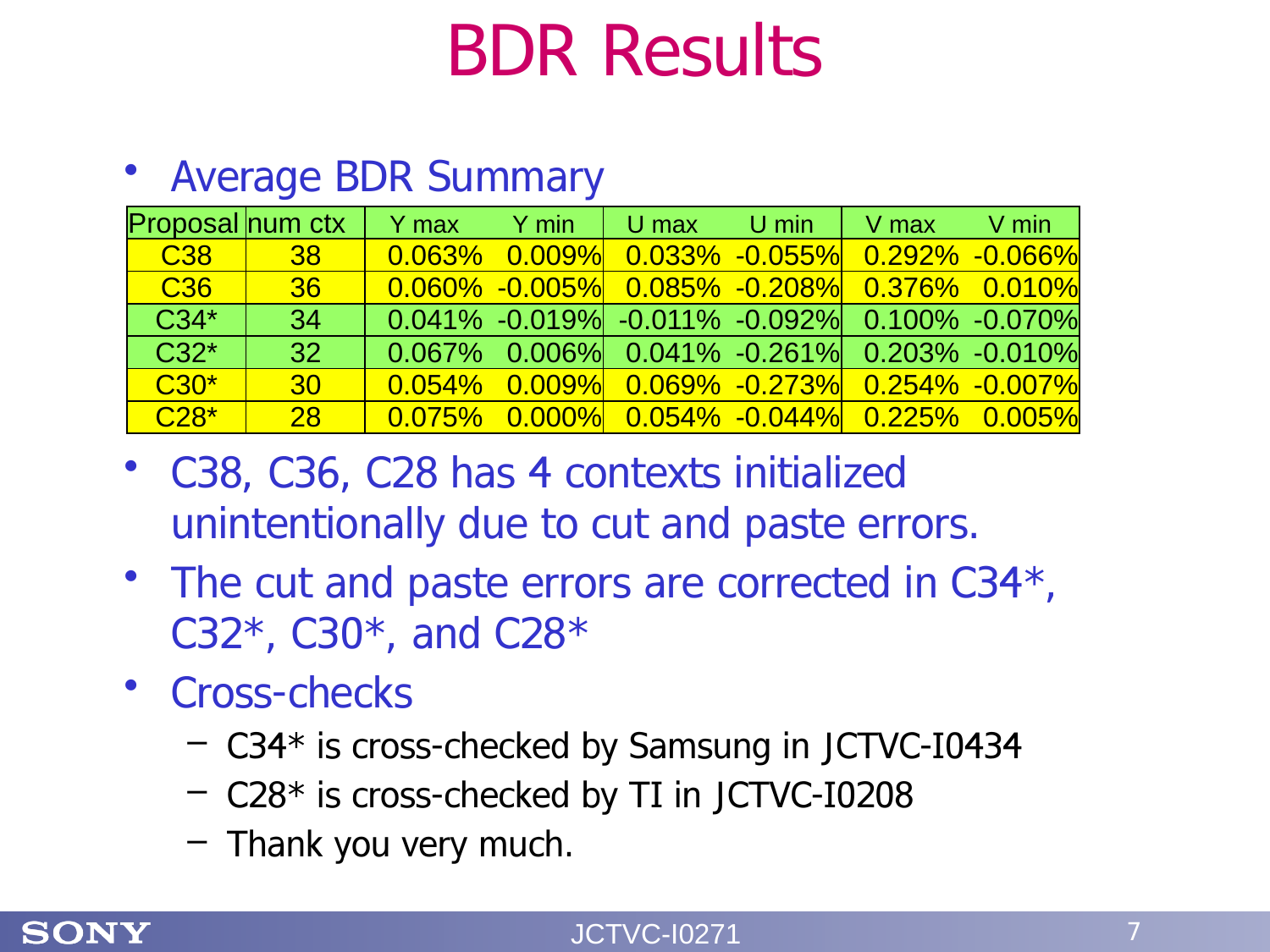

# BDR Results
Average BDR Summary

C38, C36, C28 has 4 contexts initialized unintentionally due to cut and paste errors.
The cut and paste errors are corrected in C34*, C32*, C30*, and C28*
Cross-checks
C34* is cross-checked by Samsung in JCTVC-I0434
C28* is cross-checked by TI in JCTVC-I0208
Thank you very much.

| Proposal | num ctx | Y max | Y min | U max | U min | V max | V min |
| --- | --- | --- | --- | --- | --- | --- | --- |
| C38 | 38 | 0.063% | 0.009% | 0.033% | -0.055% | 0.292% | -0.066% |
| C36 | 36 | 0.060% | -0.005% | 0.085% | -0.208% | 0.376% | 0.010% |
| C34\* | 34 | 0.041% | -0.019% | -0.011% | -0.092% | 0.100% | -0.070% |
| C32\* | 32 | 0.067% | 0.006% | 0.041% | -0.261% | 0.203% | -0.010% |
| C30\* | 30 | 0.054% | 0.009% | 0.069% | -0.273% | 0.254% | -0.007% |
| C28\* | 28 | 0.075% | 0.000% | 0.054% | -0.044% | 0.225% | 0.005% |
JCTVC-I0271
7